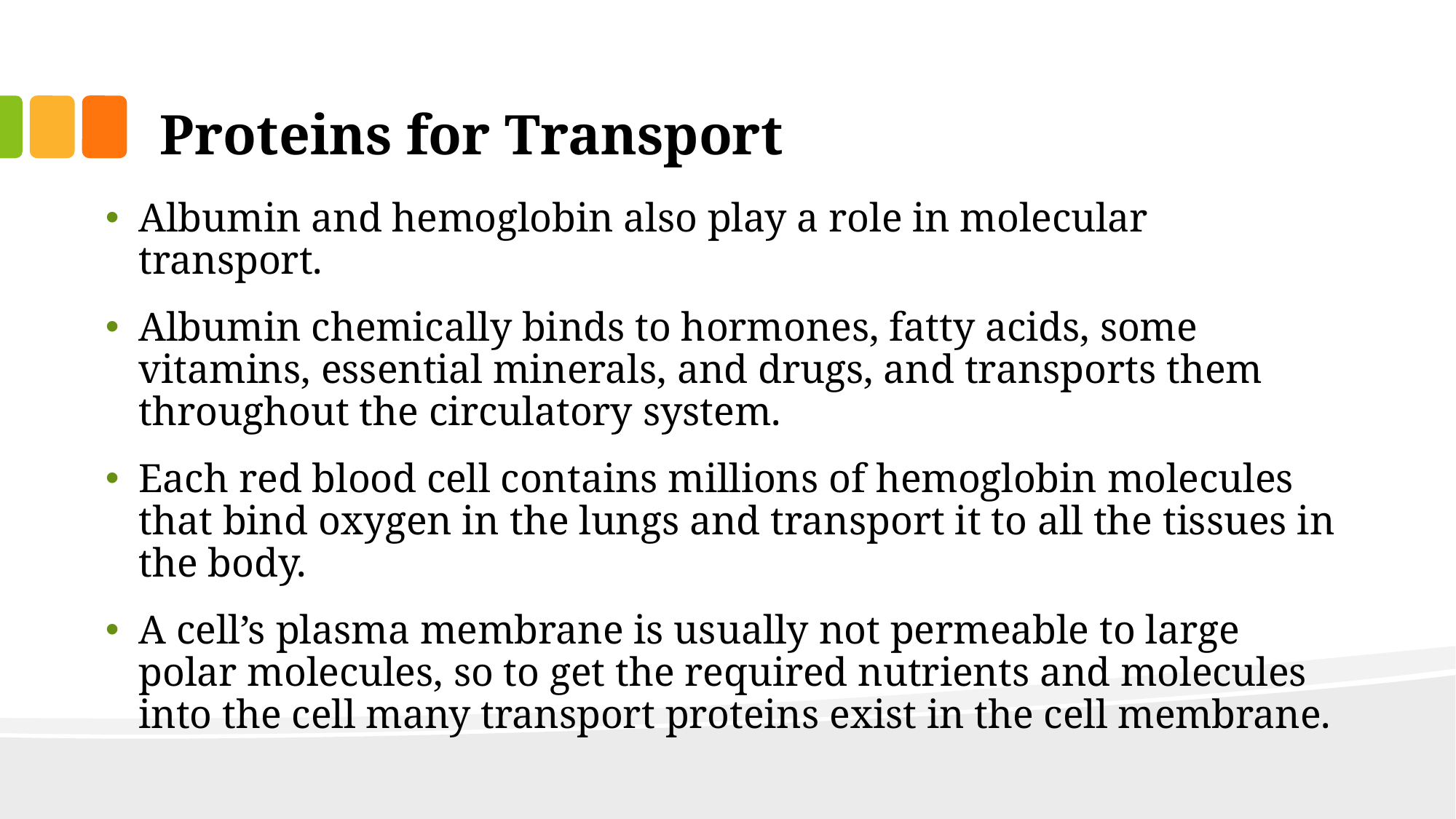

# Proteins for Transport
Albumin and hemoglobin also play a role in molecular transport.
Albumin chemically binds to hormones, fatty acids, some vitamins, essential minerals, and drugs, and transports them throughout the circulatory system.
Each red blood cell contains millions of hemoglobin molecules that bind oxygen in the lungs and transport it to all the tissues in the body.
A cell’s plasma membrane is usually not permeable to large polar molecules, so to get the required nutrients and molecules into the cell many transport proteins exist in the cell membrane.